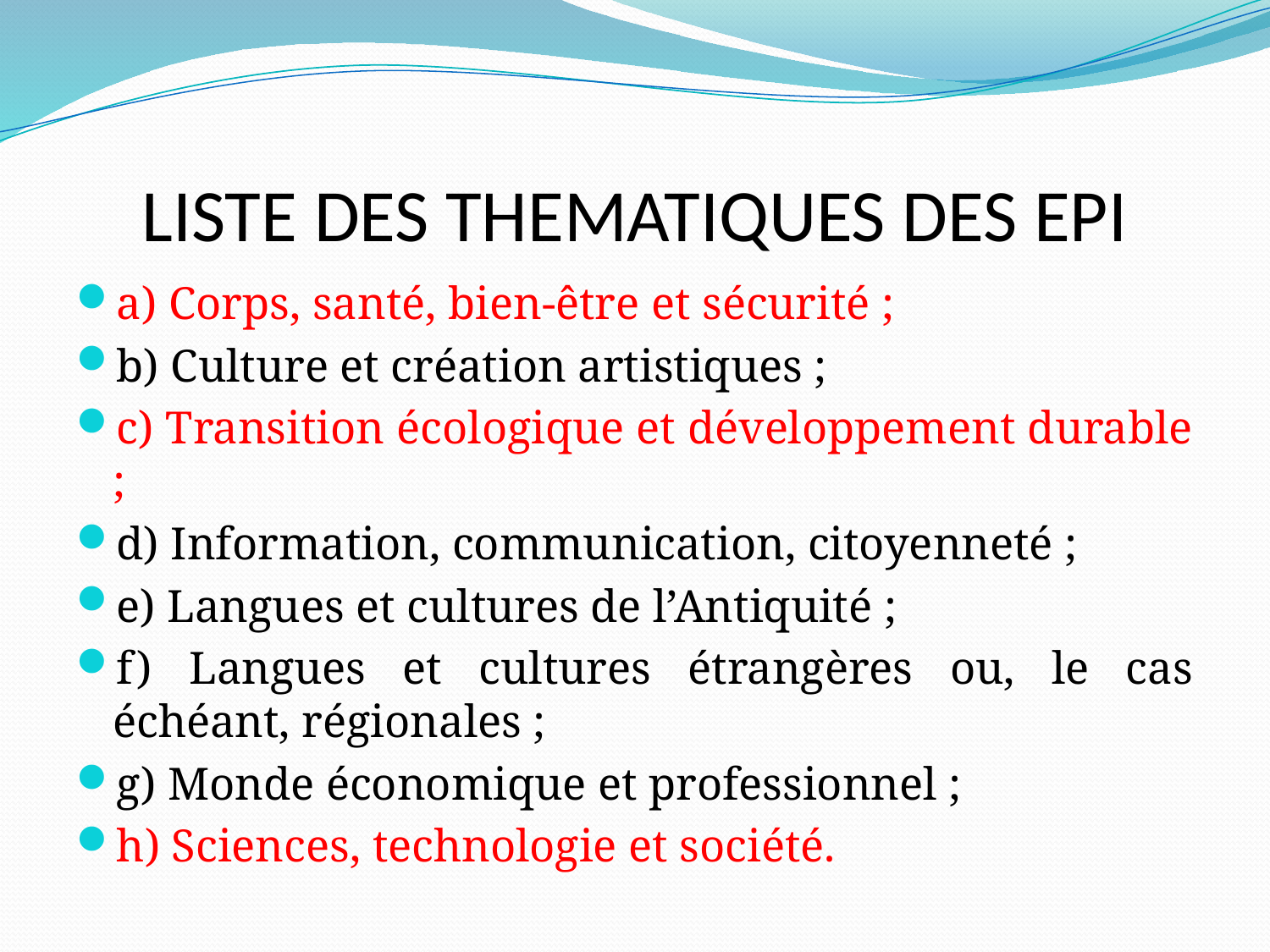

# LISTE DES THEMATIQUES DES EPI
a) Corps, santé, bien-être et sécurité ;
b) Culture et création artistiques ;
c) Transition écologique et développement durable ;
d) Information, communication, citoyenneté ;
e) Langues et cultures de l’Antiquité ;
f) Langues et cultures étrangères ou, le cas échéant, régionales ;
g) Monde économique et professionnel ;
h) Sciences, technologie et société.